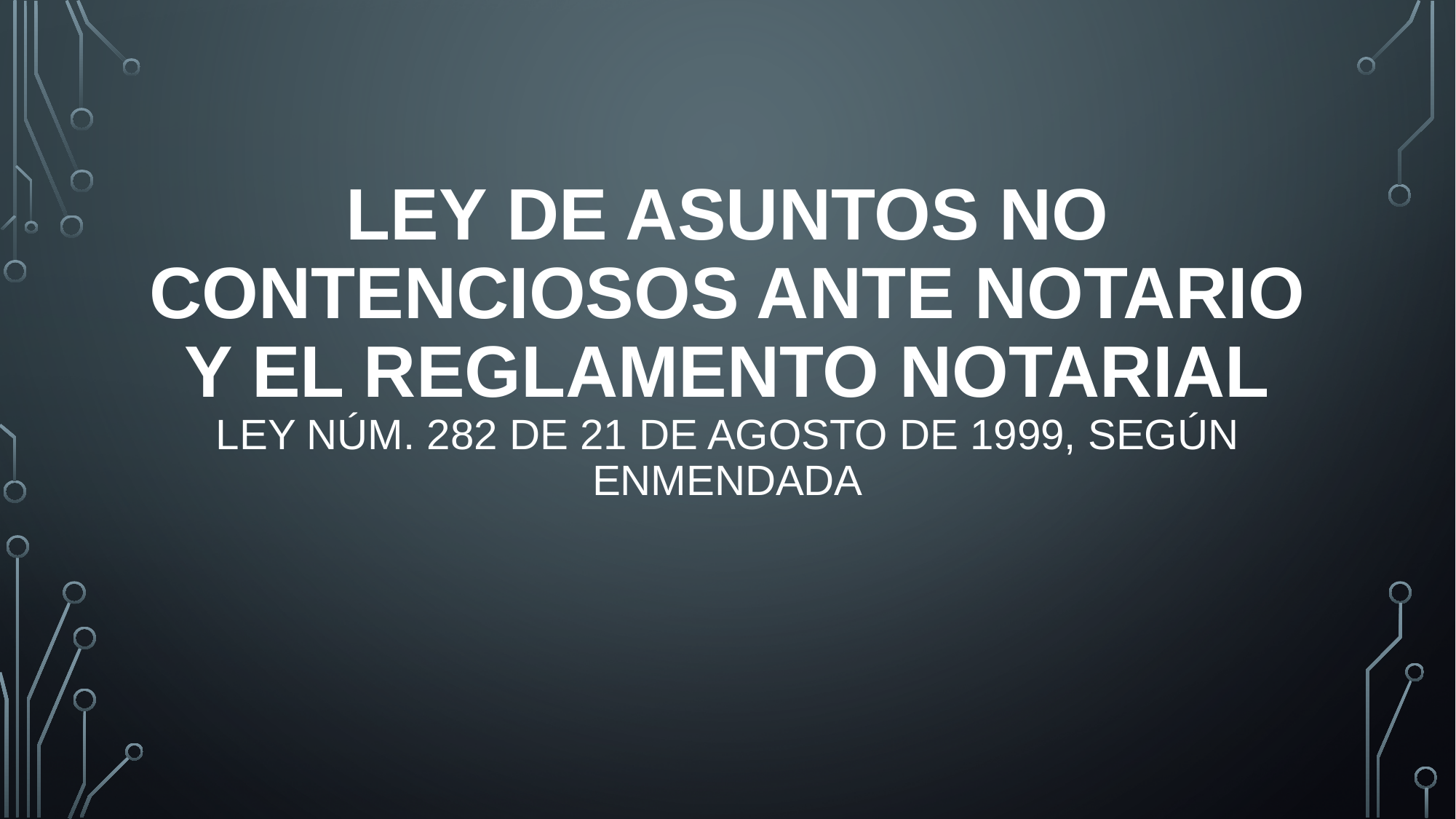

# Ley de Asuntos No Contenciosos ante Notario y el Reglamento Notarial Ley Núm. 282 de 21 de agosto de 1999, según enmendada